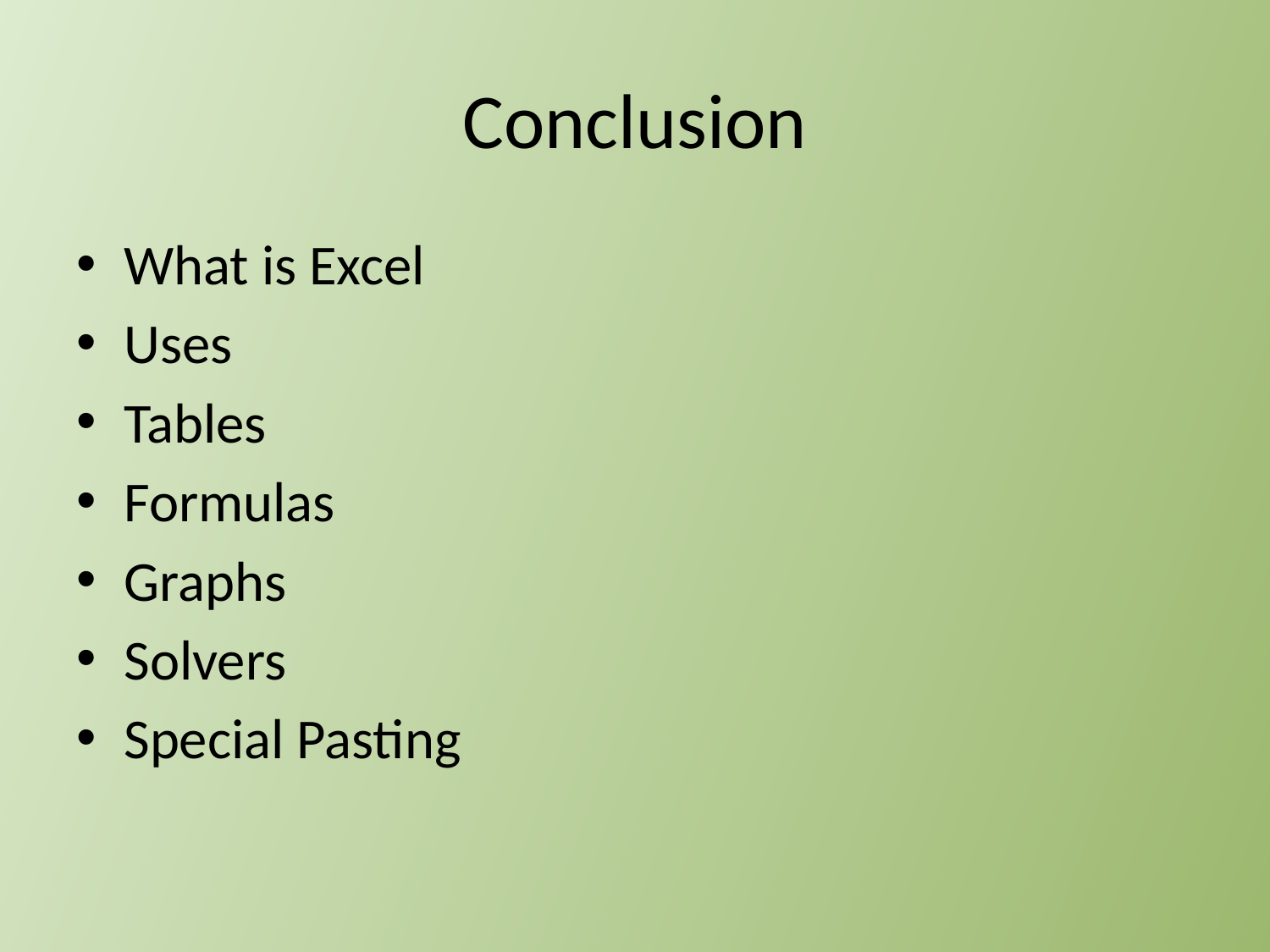

# Conclusion
What is Excel
Uses
Tables
Formulas
Graphs
Solvers
Special Pasting